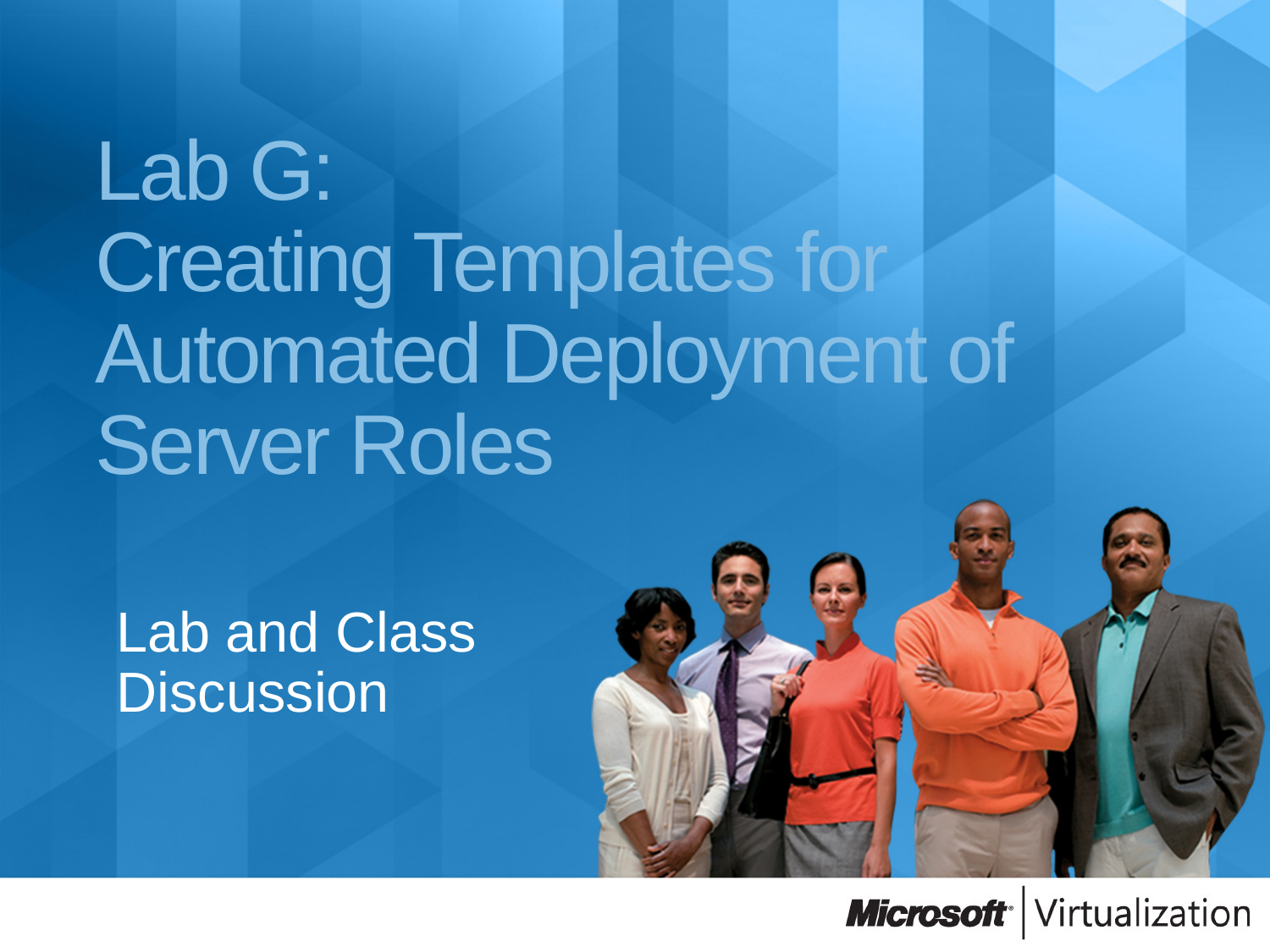

# Lab G: Creating Templates for Automated Deployment of Server Roles
Lab and Class Discussion